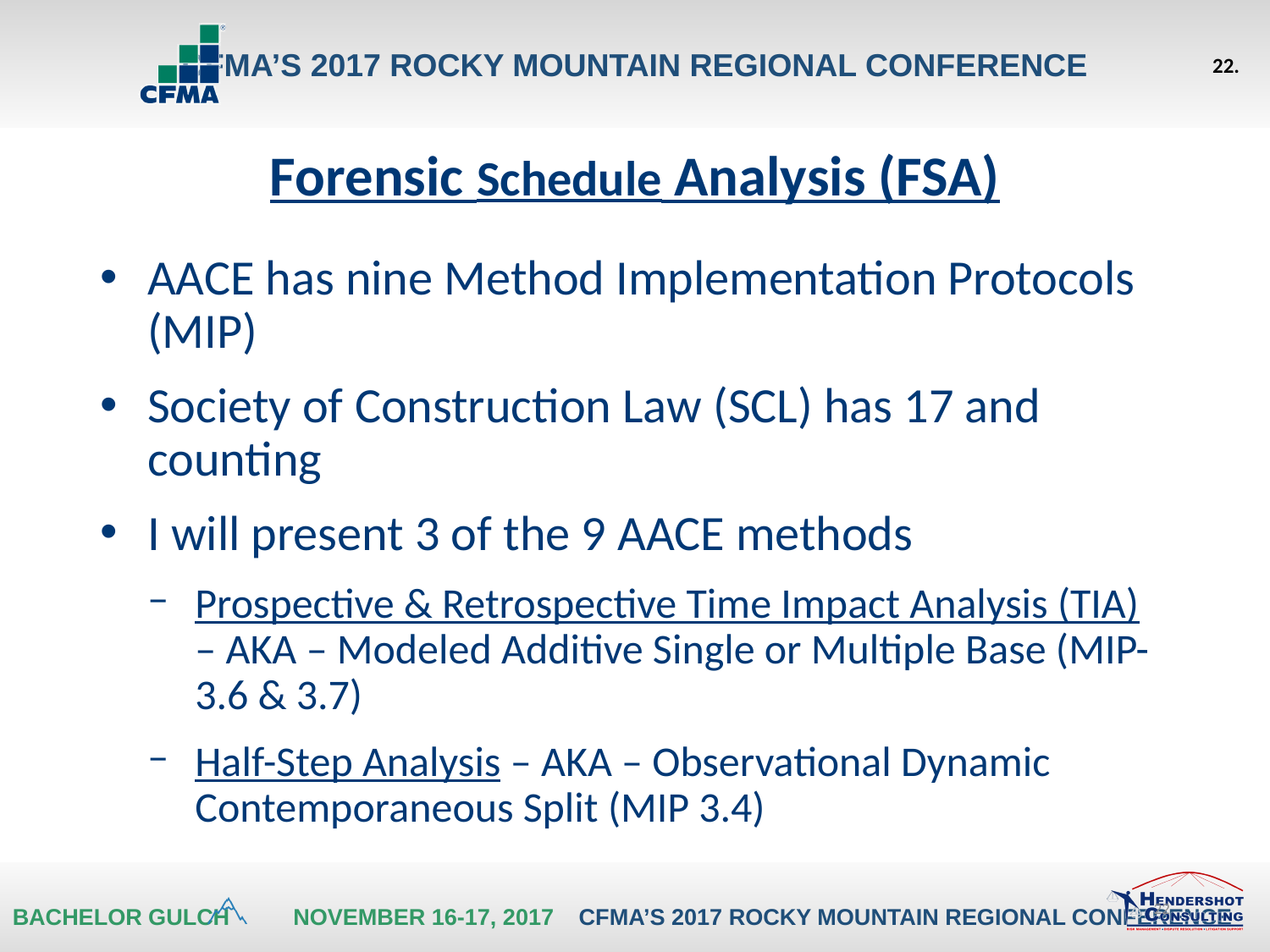

22.
Forensic Schedule Analysis (FSA)
AACE has nine Method Implementation Protocols (MIP)
Society of Construction Law (SCL) has 17 and counting
I will present 3 of the 9 AACE methods
Prospective & Retrospective Time Impact Analysis (TIA) – AKA – Modeled Additive Single or Multiple Base (MIP-3.6 & 3.7)
Half-Step Analysis – AKA – Observational Dynamic Contemporaneous Split (MIP 3.4)

22